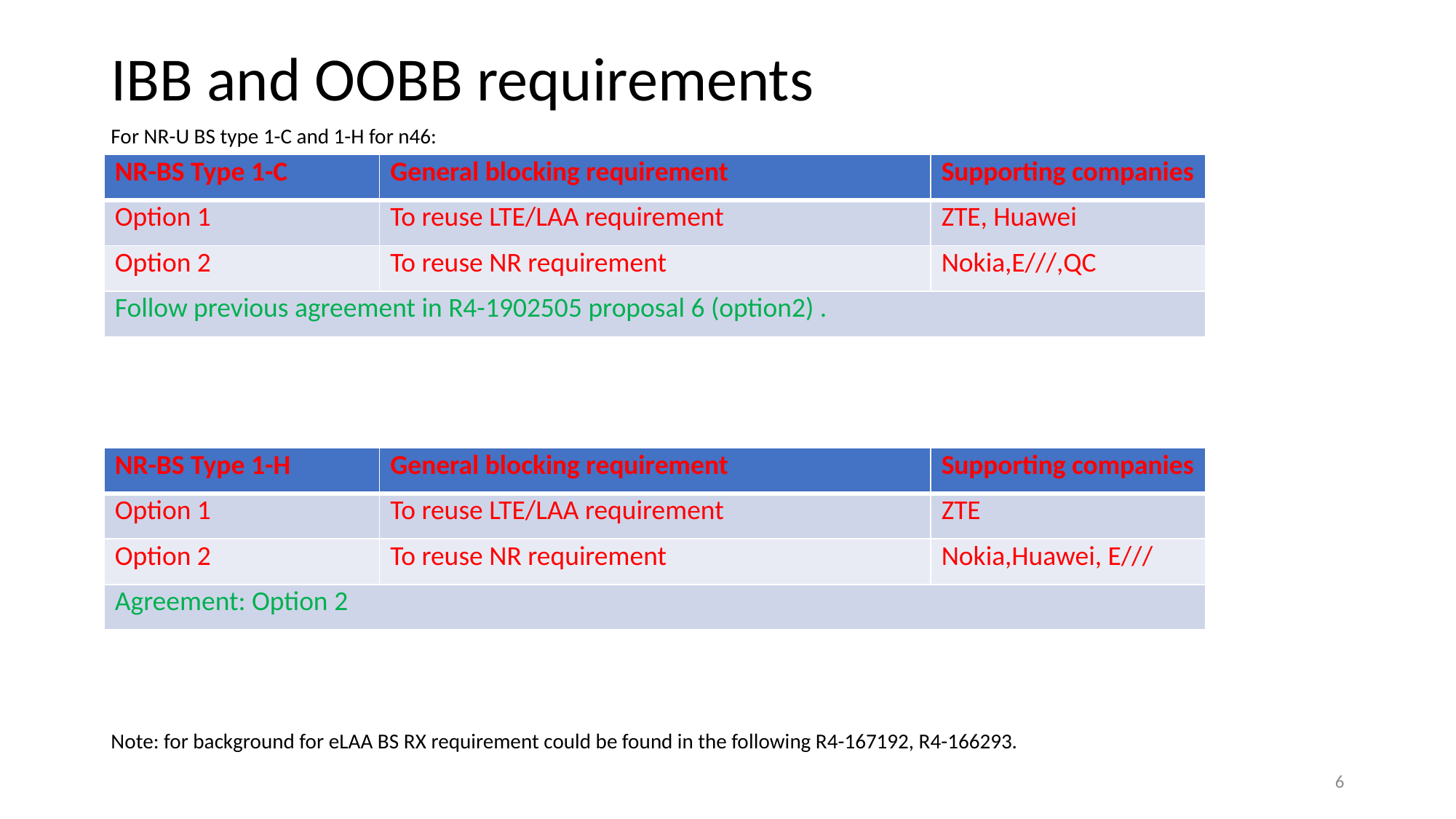

# IBB and OOBB requirements
For NR-U BS type 1-C and 1-H for n46:

Note: for background for eLAA BS RX requirement could be found in the following R4-167192, R4-166293.
| NR-BS Type 1-C | General blocking requirement | Supporting companies |
| --- | --- | --- |
| Option 1 | To reuse LTE/LAA requirement | ZTE, Huawei |
| Option 2 | To reuse NR requirement | Nokia,E///,QC |
| Follow previous agreement in R4-1902505 proposal 6 (option2) . |  |  |
| NR-BS Type 1-H | General blocking requirement | Supporting companies |
| --- | --- | --- |
| Option 1 | To reuse LTE/LAA requirement | ZTE |
| Option 2 | To reuse NR requirement | Nokia,Huawei, E/// |
| Agreement: Option 2 |  |  |
6